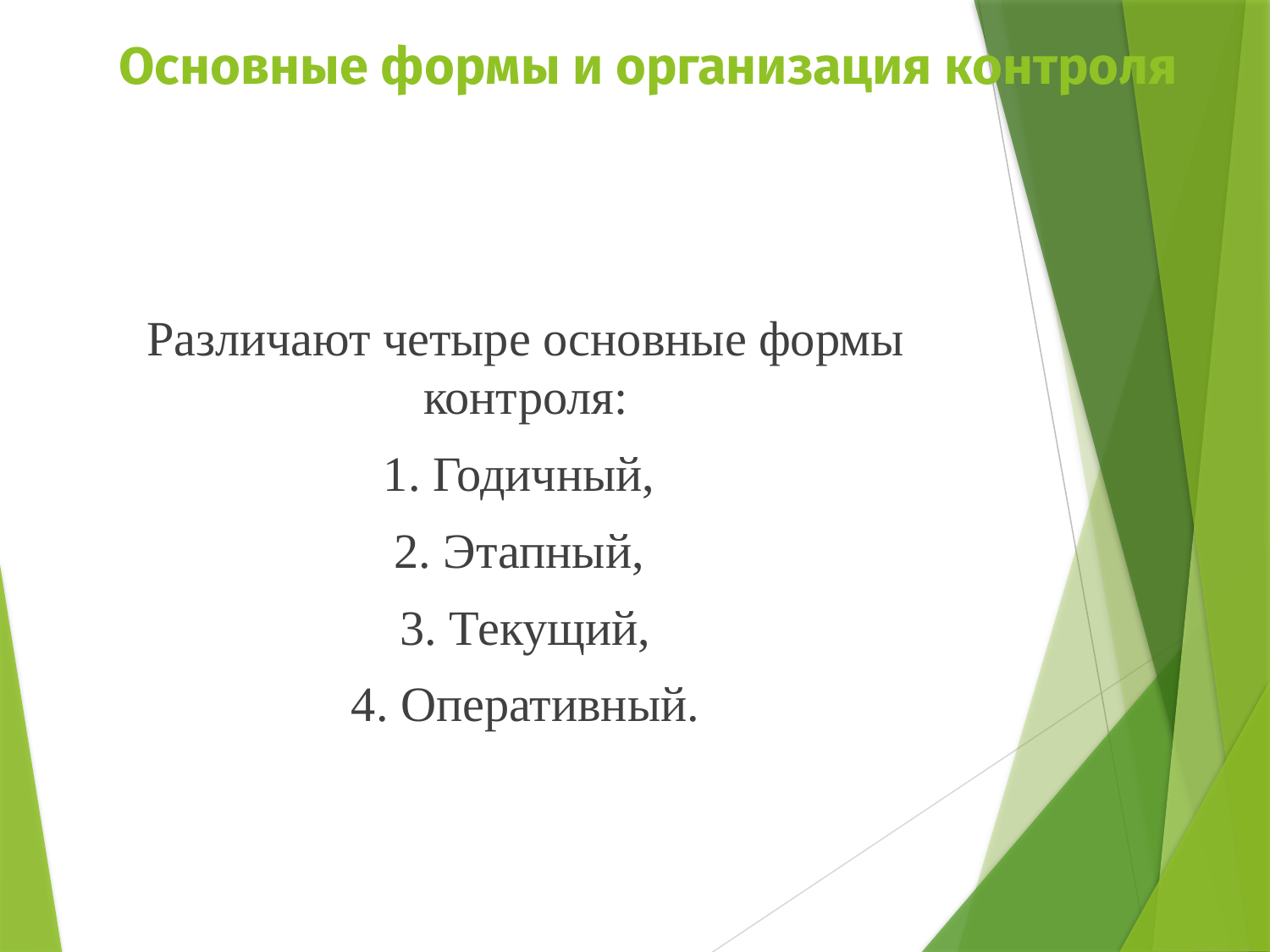

# Основные формы и организация контроля
Различают четыре основные формы контроля:
1. Годичный,
2. Этапный,
3. Текущий,
4. Оперативный.